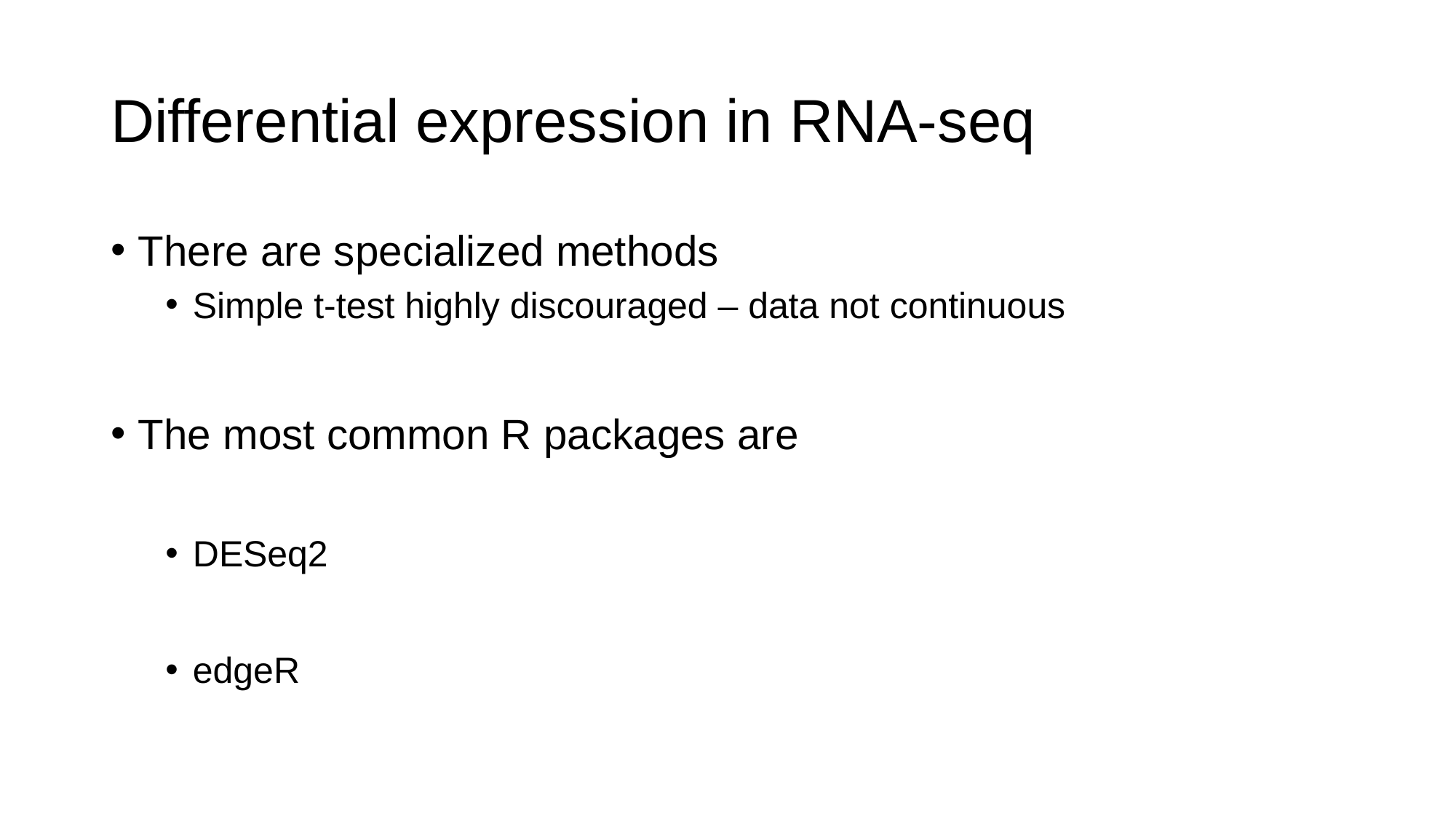

# Differential expression in RNA-seq
There are specialized methods
Simple t-test highly discouraged – data not continuous

The most common R packages are

DESeq2

edgeR